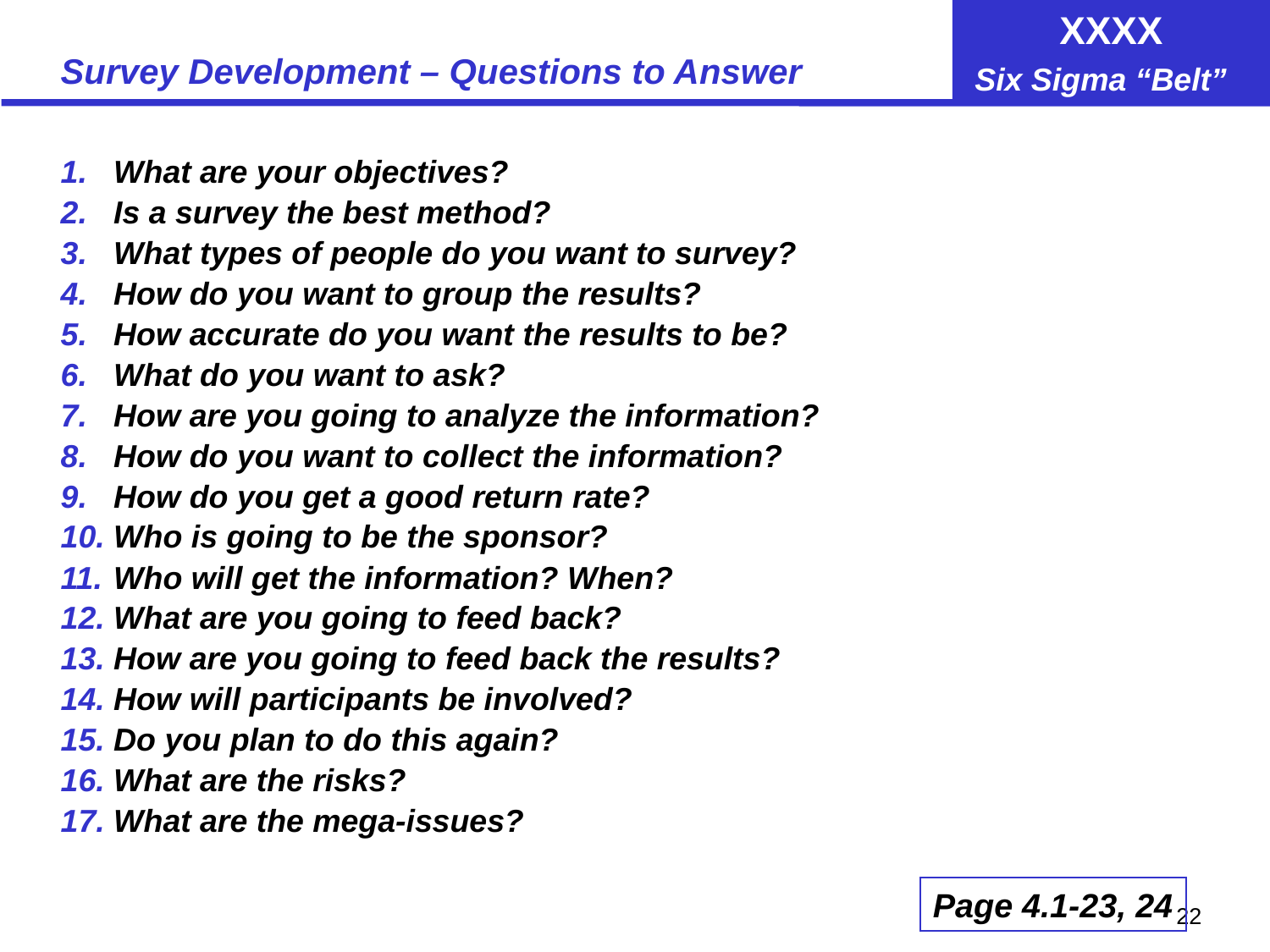

# Survey Development – Questions to Answer
What are your objectives?
Is a survey the best method?
What types of people do you want to survey?
How do you want to group the results?
How accurate do you want the results to be?
What do you want to ask?
How are you going to analyze the information?
How do you want to collect the information?
How do you get a good return rate?
Who is going to be the sponsor?
Who will get the information? When?
What are you going to feed back?
How are you going to feed back the results?
How will participants be involved?
Do you plan to do this again?
What are the risks?
What are the mega-issues?
Page 4.1-23, 24